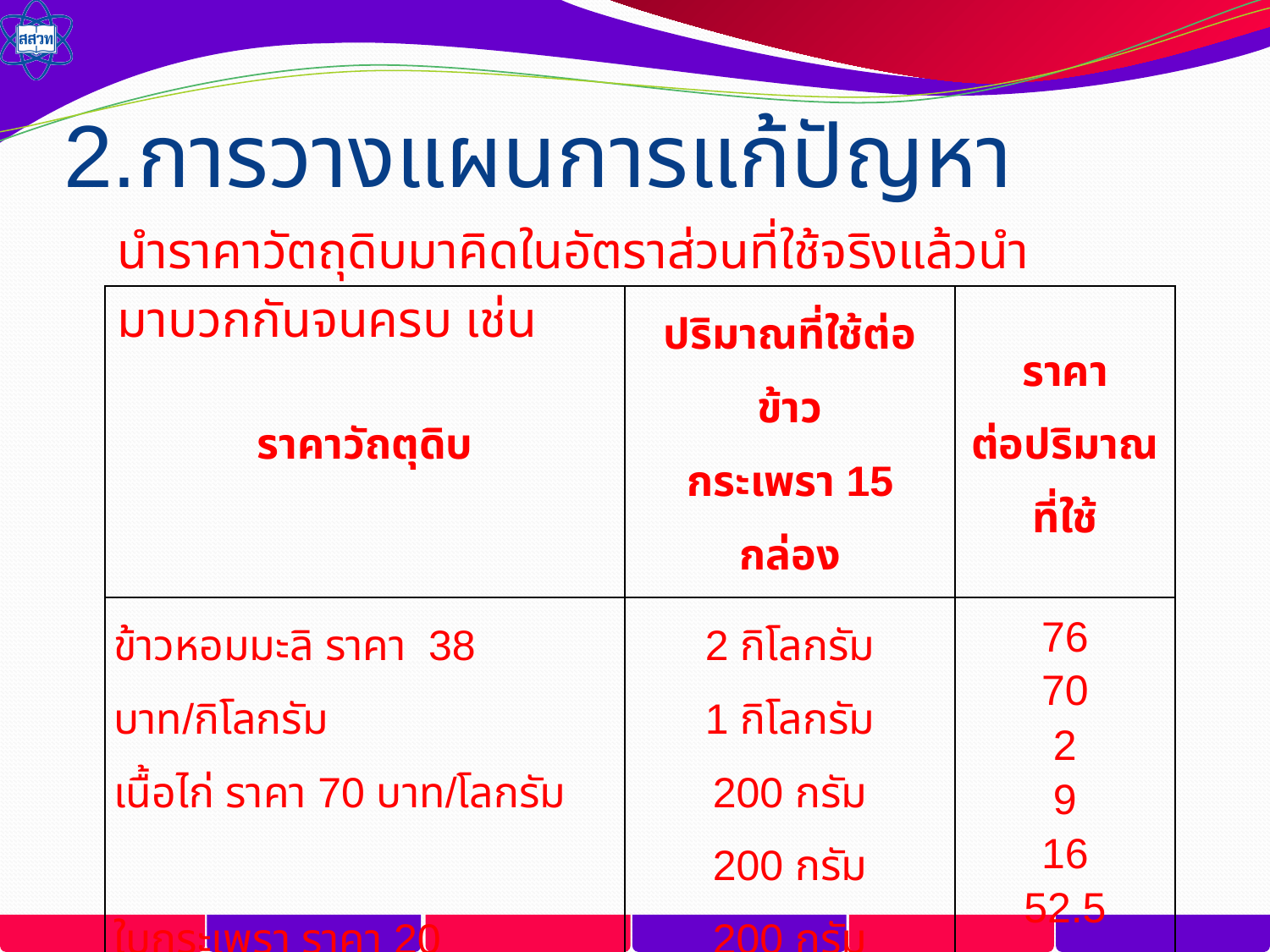

# 2.การวางแผนการแก้ปัญหา
นำราคาวัตถุดิบมาคิดในอัตราส่วนที่ใช้จริงแล้วนำมาบวกกันจนครบ เช่น
| ราคาวัถตุดิบ | ปริมาณที่ใช้ต่อข้าว กระเพรา 15 กล่อง | ราคา ต่อปริมาณที่ใช้ |
| --- | --- | --- |
| ข้าวหอมมะลิ ราคา 38 บาท/กิโลกรัม เนื้อไก่ ราคา 70 บาท/โลกรัม ใบกระเพรา ราคา 20 บาท/กิโลกรัม พริก ราคา 45 บาท/กิโลกรัม กระเทียม ราคา 80 บาท/กิโลกรัม ไข่ไก่ 3.5 บาท/ฟอง | 2 กิโลกรัม 1 กิโลกรัม 200 กรัม 200 กรัม 200 กรัม 15 ฟอง | 76 70 2 9 16 52.5 |
|  | รวม | 225.5 |